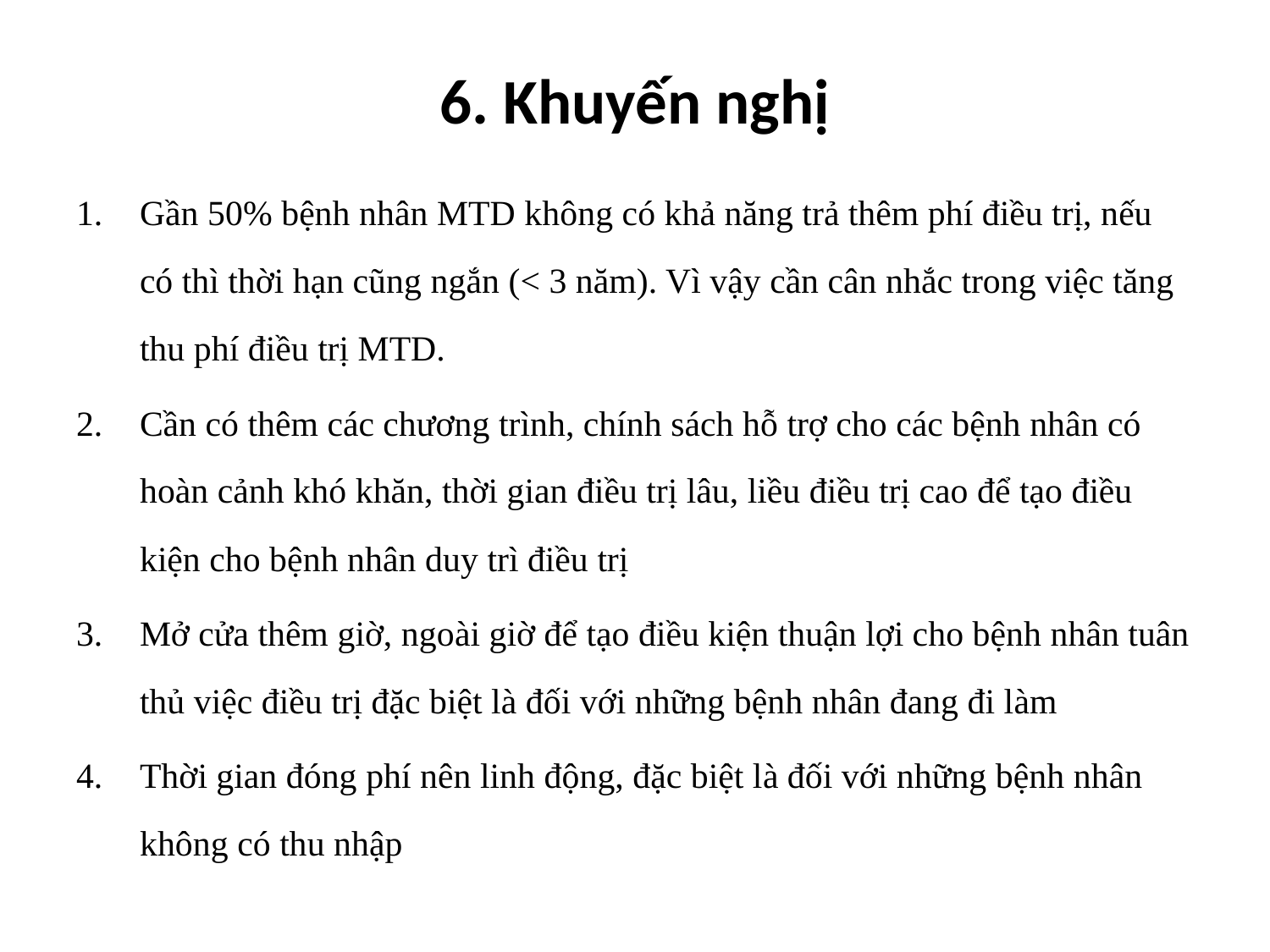

# 6. Khuyến nghị
Gần 50% bệnh nhân MTD không có khả năng trả thêm phí điều trị, nếu có thì thời hạn cũng ngắn (< 3 năm). Vì vậy cần cân nhắc trong việc tăng thu phí điều trị MTD.
Cần có thêm các chương trình, chính sách hỗ trợ cho các bệnh nhân có hoàn cảnh khó khăn, thời gian điều trị lâu, liều điều trị cao để tạo điều kiện cho bệnh nhân duy trì điều trị
Mở cửa thêm giờ, ngoài giờ để tạo điều kiện thuận lợi cho bệnh nhân tuân thủ việc điều trị đặc biệt là đối với những bệnh nhân đang đi làm
Thời gian đóng phí nên linh động, đặc biệt là đối với những bệnh nhân không có thu nhập